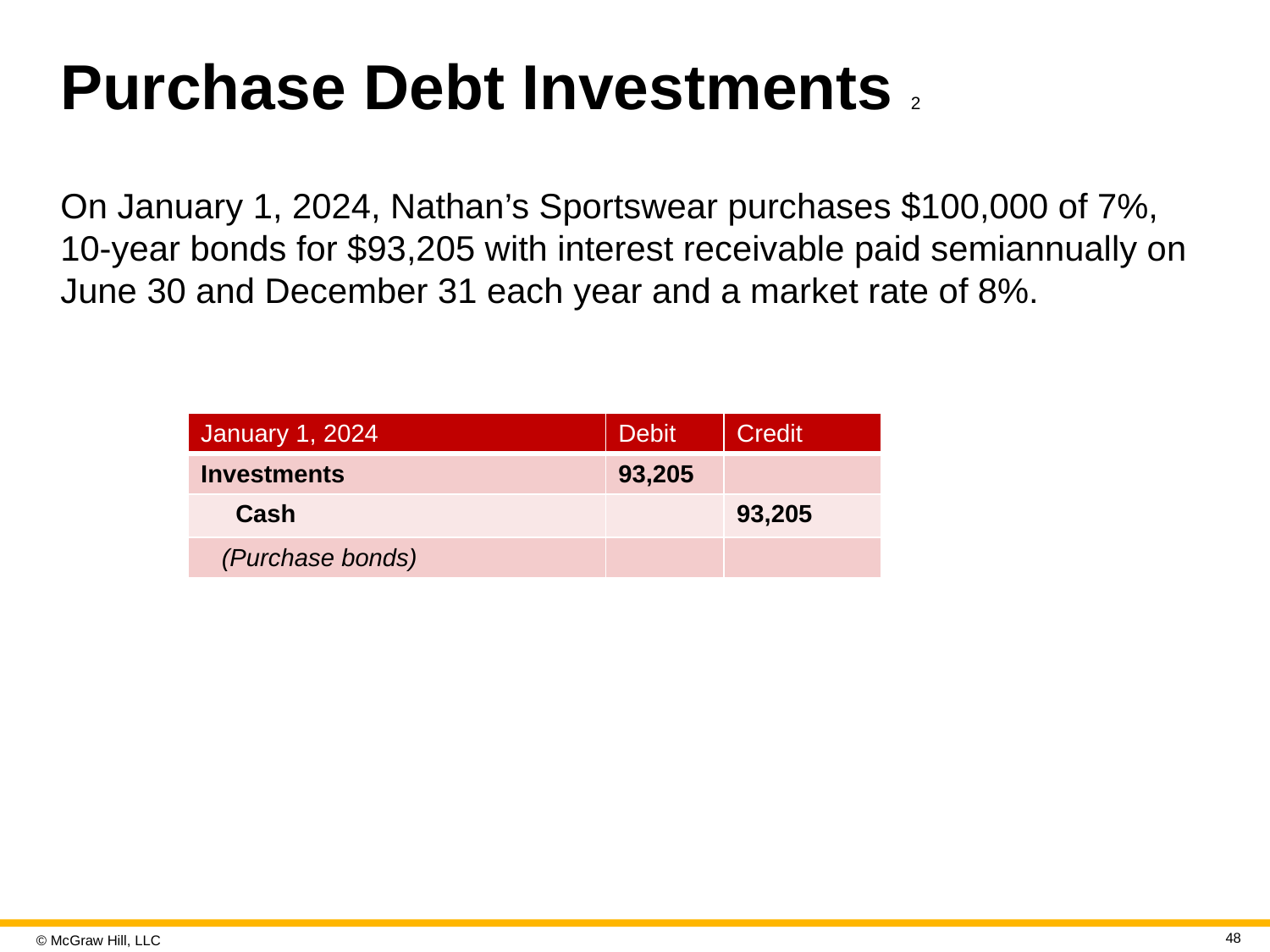

# Purchase Debt Investments 2
On January 1, 2024, Nathan’s Sportswear purchases $100,000 of 7%, 10-year bonds for $93,205 with interest receivable paid semiannually on June 30 and December 31 each year and a market rate of 8%.
| January 1, 2024 | Debit | Credit |
| --- | --- | --- |
| Investments | 93,205 |  |
| Cash |  | 93,205 |
| (Purchase bonds) |  |  |
48